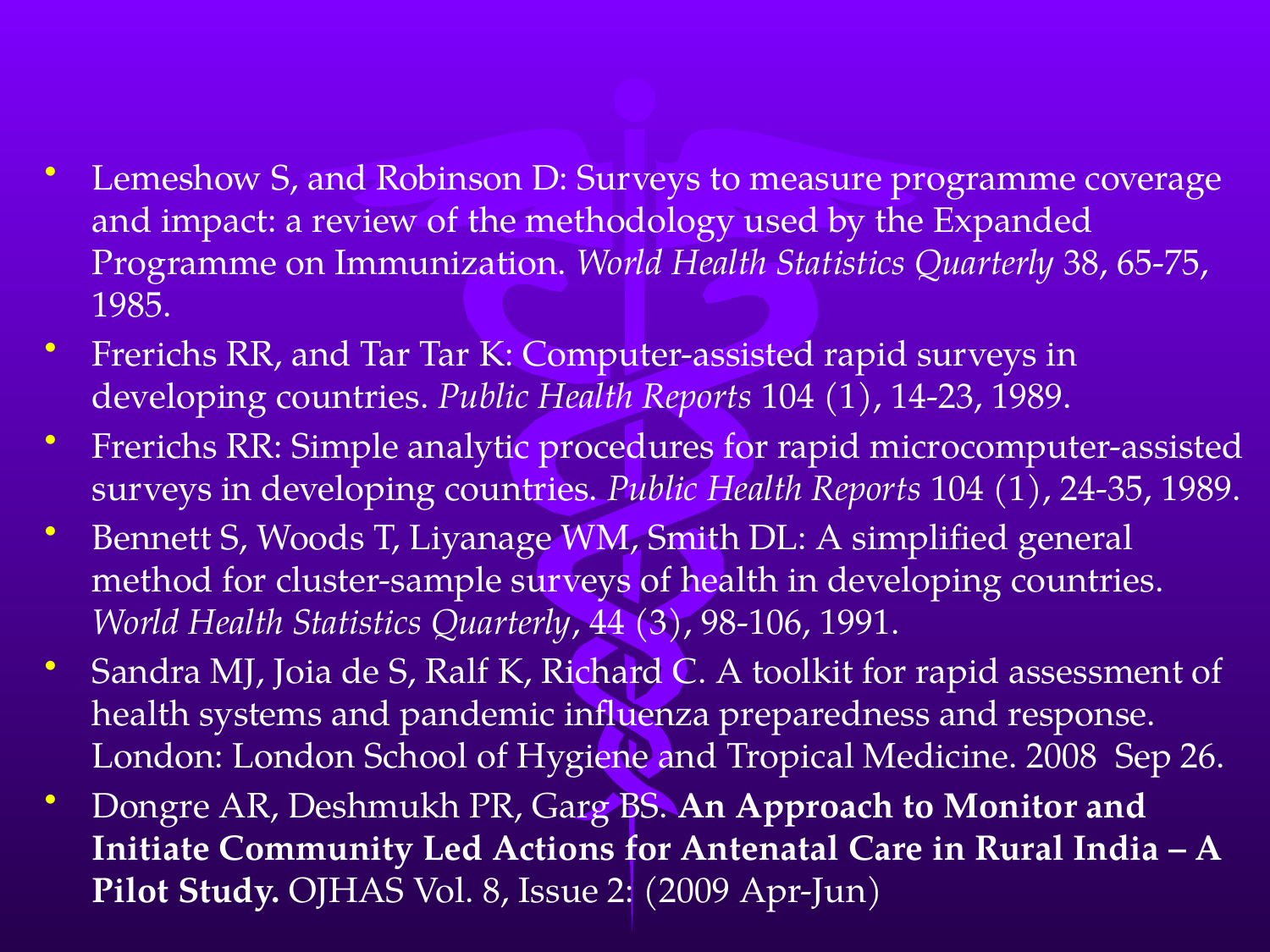

Lemeshow S, and Robinson D: Surveys to measure programme coverage and impact: a review of the methodology used by the Expanded Programme on Immunization. World Health Statistics Quarterly 38, 65-75, 1985.
Frerichs RR, and Tar Tar K: Computer-assisted rapid surveys in developing countries. Public Health Reports 104 (1), 14-23, 1989.
Frerichs RR: Simple analytic procedures for rapid microcomputer-assisted surveys in developing countries. Public Health Reports 104 (1), 24-35, 1989.
Bennett S, Woods T, Liyanage WM, Smith DL: A simplified general method for cluster-sample surveys of health in developing countries. World Health Statistics Quarterly, 44 (3), 98-106, 1991.
Sandra MJ, Joia de S, Ralf K, Richard C. A toolkit for rapid assessment of health systems and pandemic influenza preparedness and response. London: London School of Hygiene and Tropical Medicine. 2008  Sep 26.
Dongre AR, Deshmukh PR, Garg BS. An Approach to Monitor and Initiate Community Led Actions for Antenatal Care in Rural India – A Pilot Study. OJHAS Vol. 8, Issue 2: (2009 Apr-Jun)